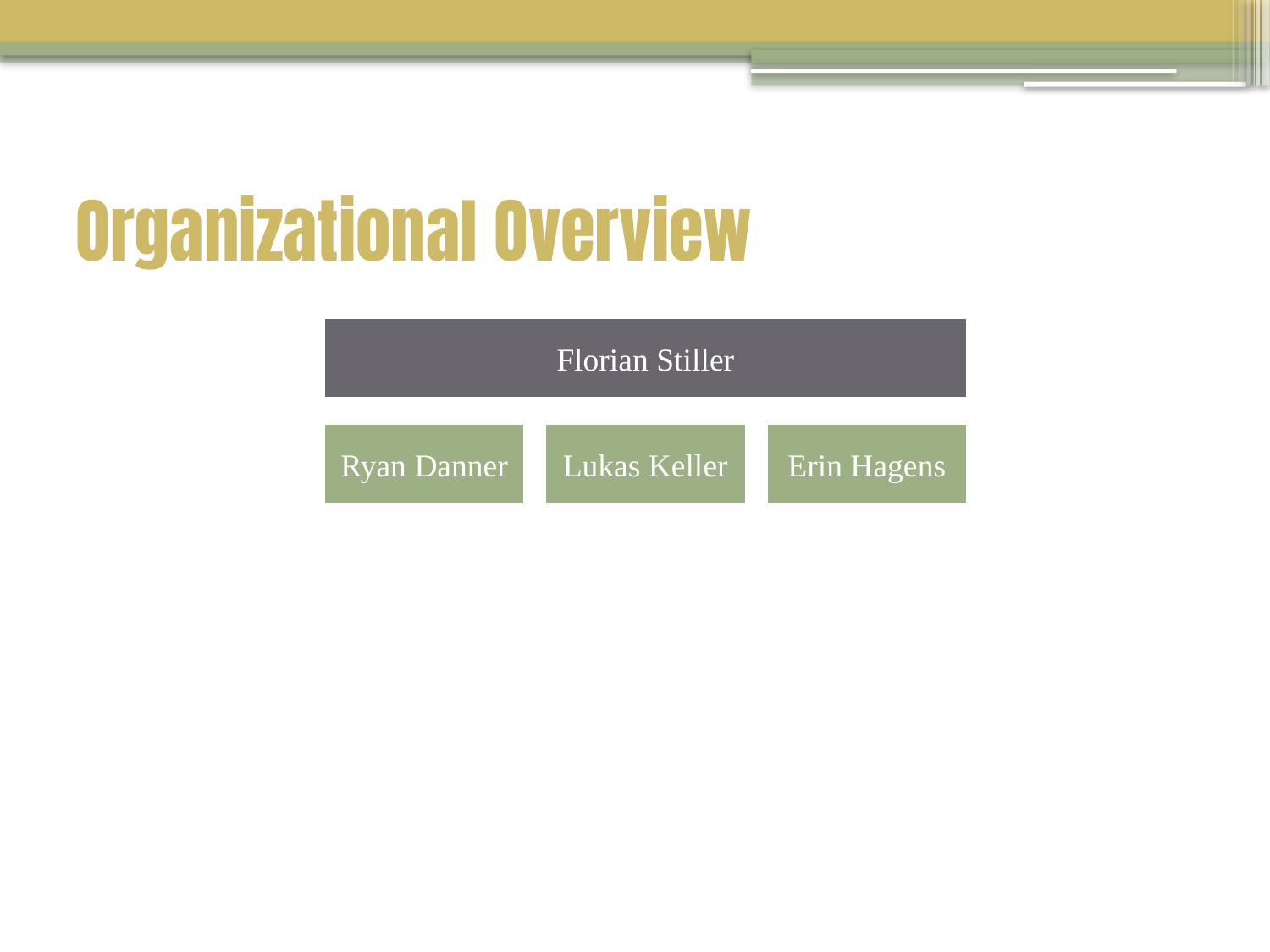

# Organizational Overview
Florian Stiller
Ryan Danner
Lukas Keller
Erin Hagens